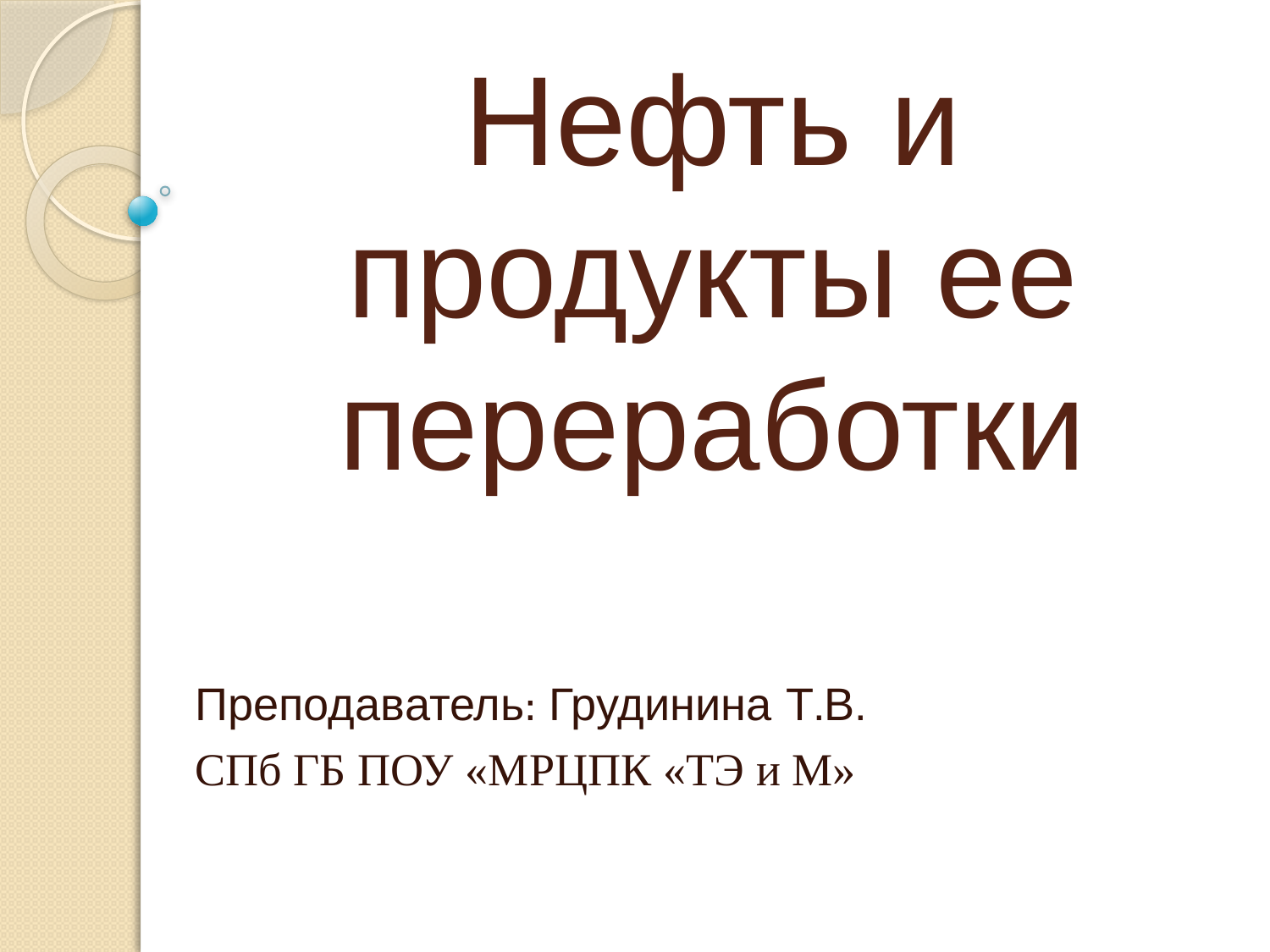

# Нефть и продукты ее переработки
Преподаватель: Грудинина Т.В.
СПб ГБ ПОУ «МРЦПК «ТЭ и М»